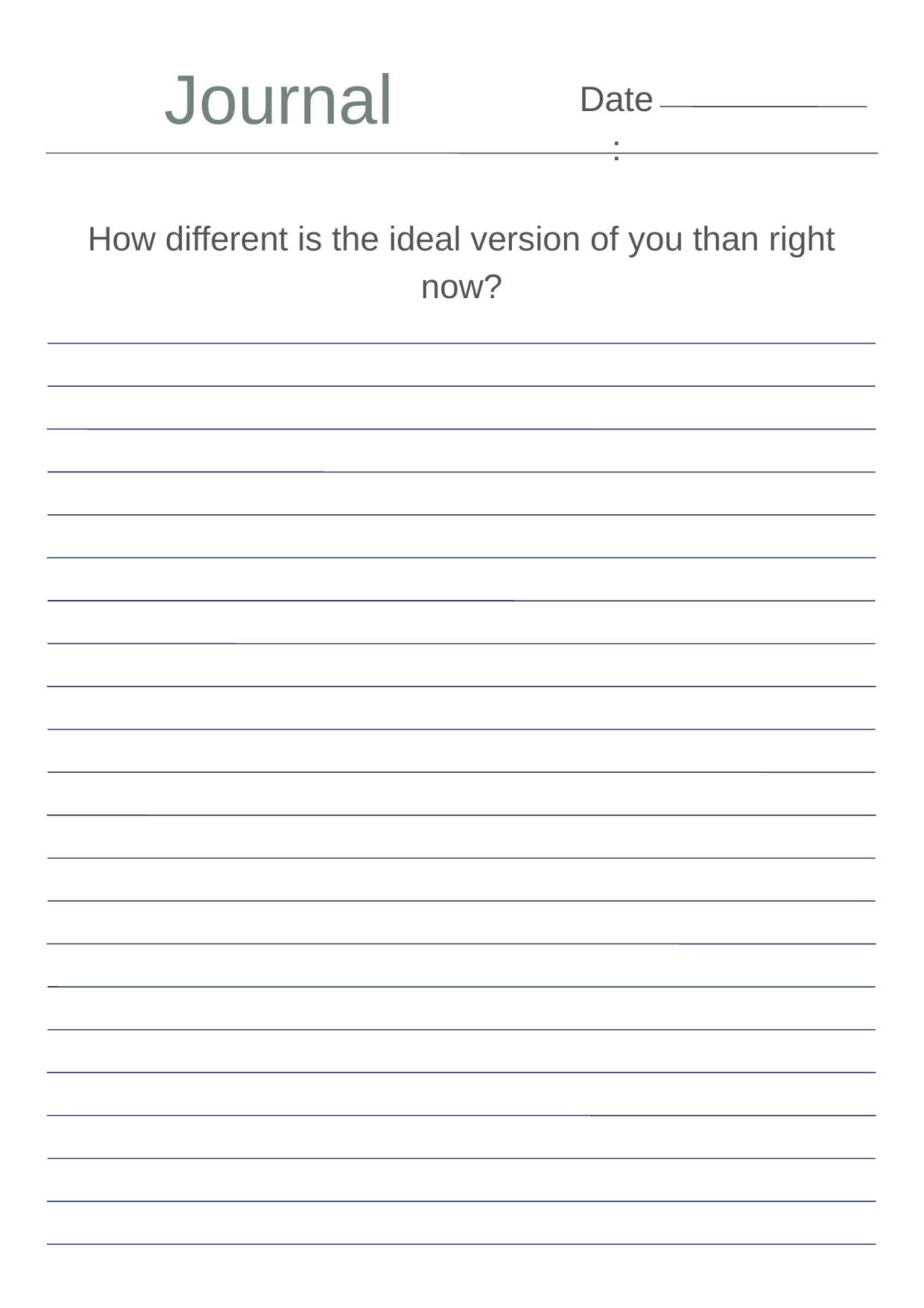

Journal
Date:

How different is the ideal version of you than right now?